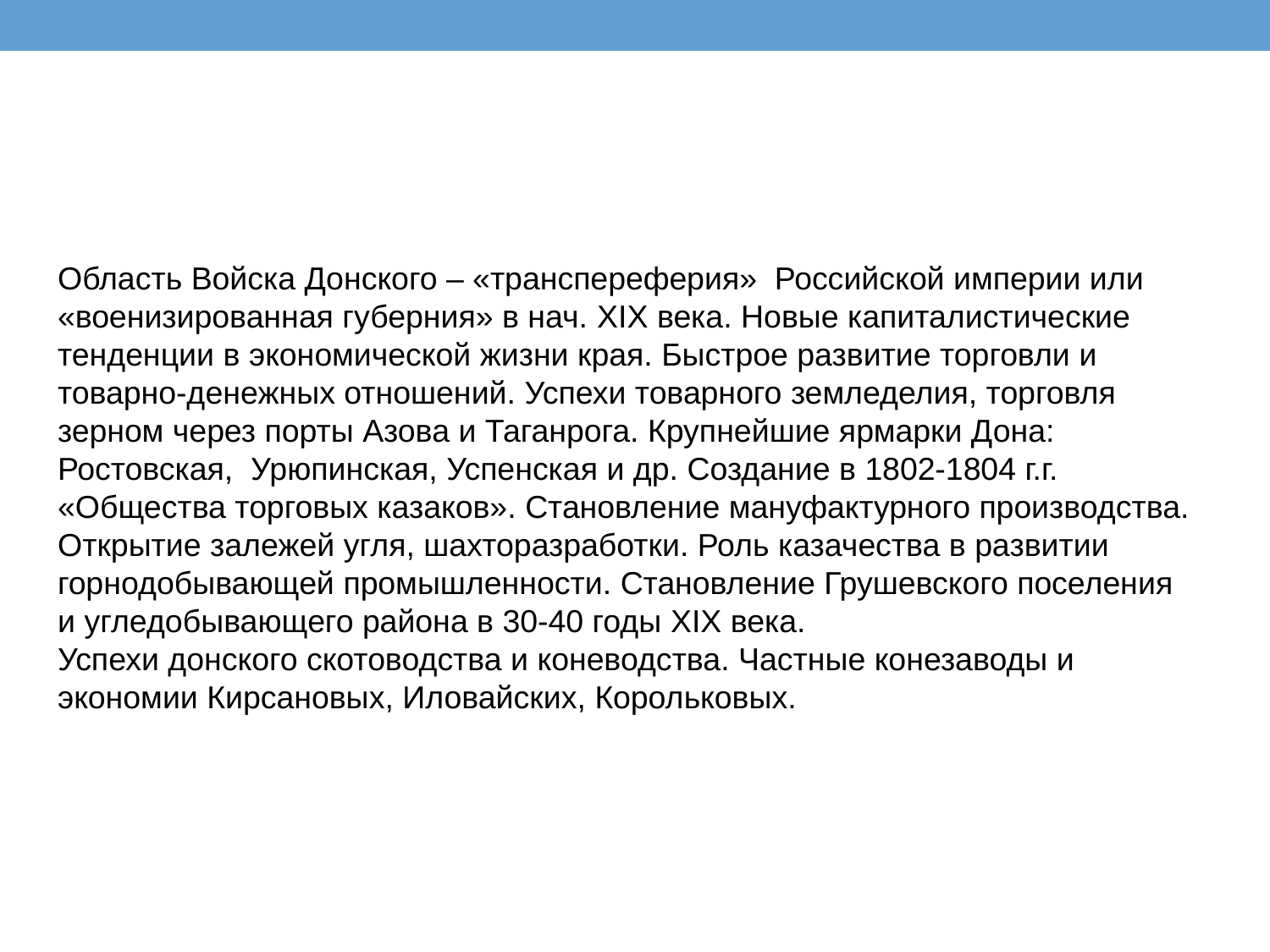

Область Войска Донского – «транспереферия»  Российской империи или  «военизированная губерния» в нач. XIX века. Новые капиталистические тенденции в экономической жизни края. Быстрое развитие торговли и товарно-денежных отношений. Успехи товарного земледелия, торговля зерном через порты Азова и Таганрога. Крупнейшие ярмарки Дона: Ростовская,  Урюпинская, Успенская и др. Создание в 1802-1804 г.г. «Общества торговых казаков». Становление мануфактурного производства. Открытие залежей угля, шахторазработки. Роль казачества в развитии горнодобывающей промышленности. Становление Грушевского поселения и угледобывающего района в 30-40 годы XIX века.
Успехи донского скотоводства и коневодства. Частные конезаводы и экономии Кирсановых, Иловайских, Корольковых.